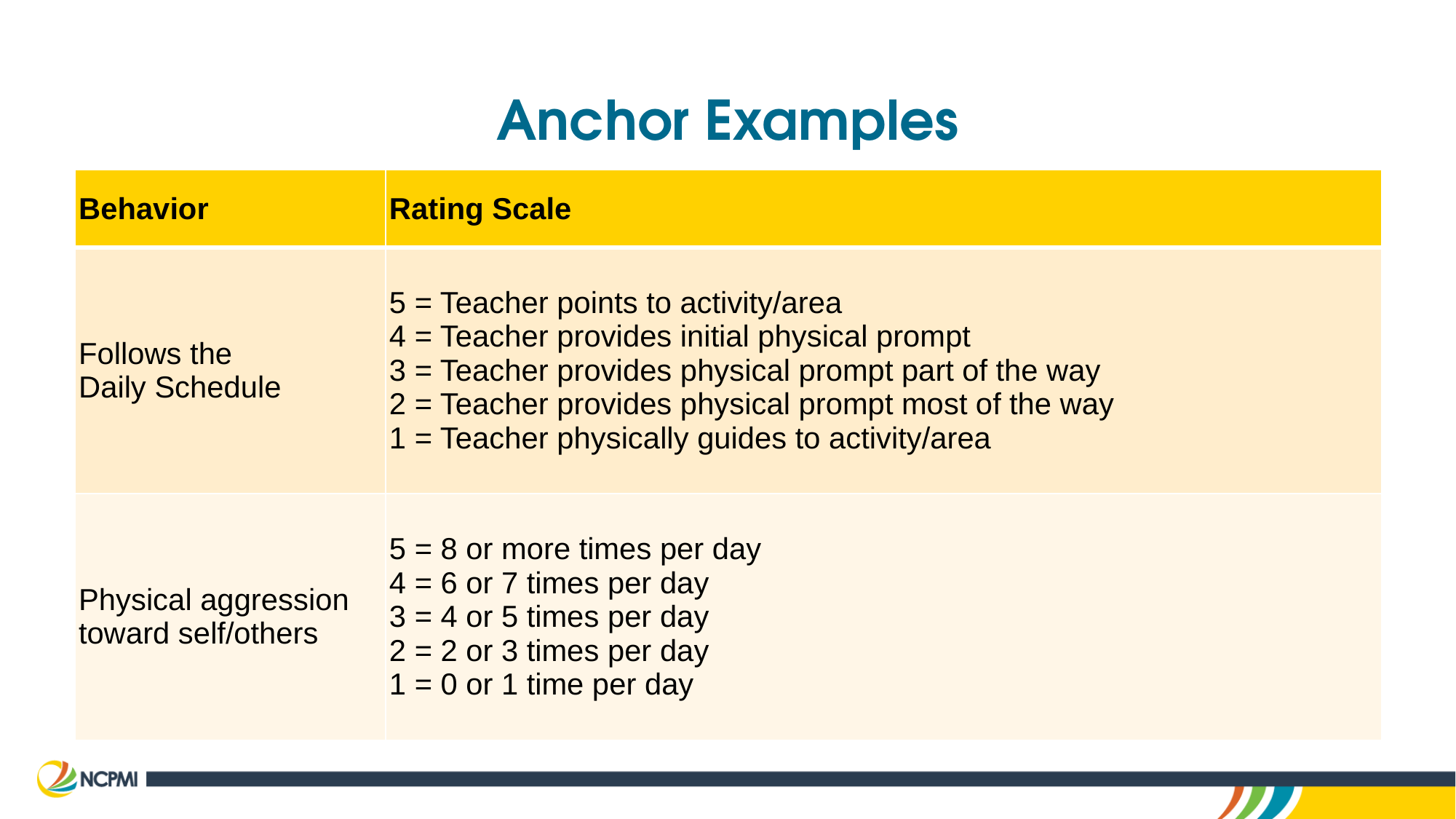

# Anchor Examples
| Behavior | Rating Scale |
| --- | --- |
| Follows the Daily Schedule | 5 = Teacher points to activity/area 4 = Teacher provides initial physical prompt 3 = Teacher provides physical prompt part of the way 2 = Teacher provides physical prompt most of the way 1 = Teacher physically guides to activity/area |
| Physical aggression toward self/others | 5 = 8 or more times per day 4 = 6 or 7 times per day 3 = 4 or 5 times per day 2 = 2 or 3 times per day 1 = 0 or 1 time per day |